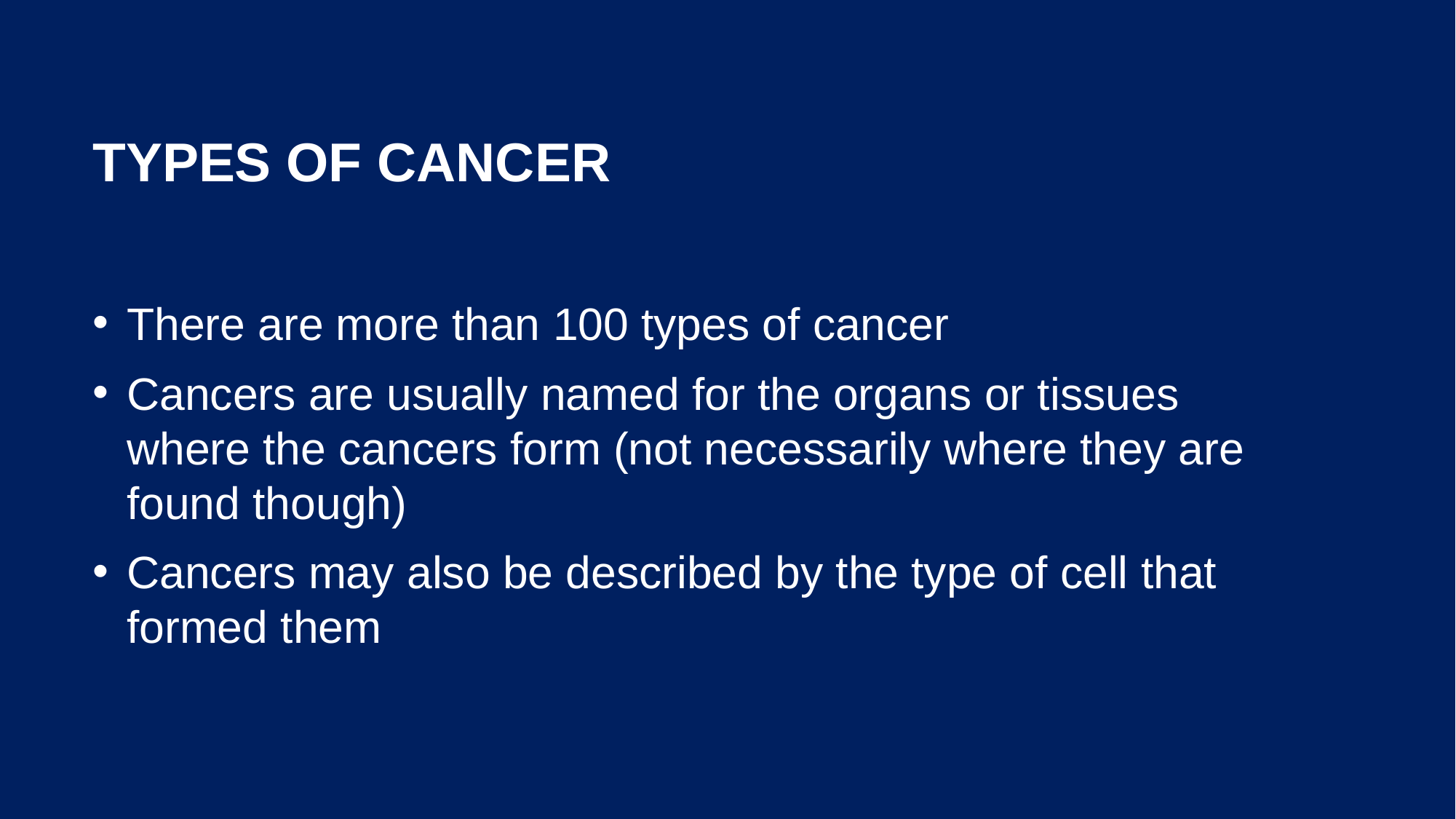

# Types of Cancer
There are more than 100 types of cancer
Cancers are usually named for the organs or tissues where the cancers form (not necessarily where they are found though)
Cancers may also be described by the type of cell that formed them